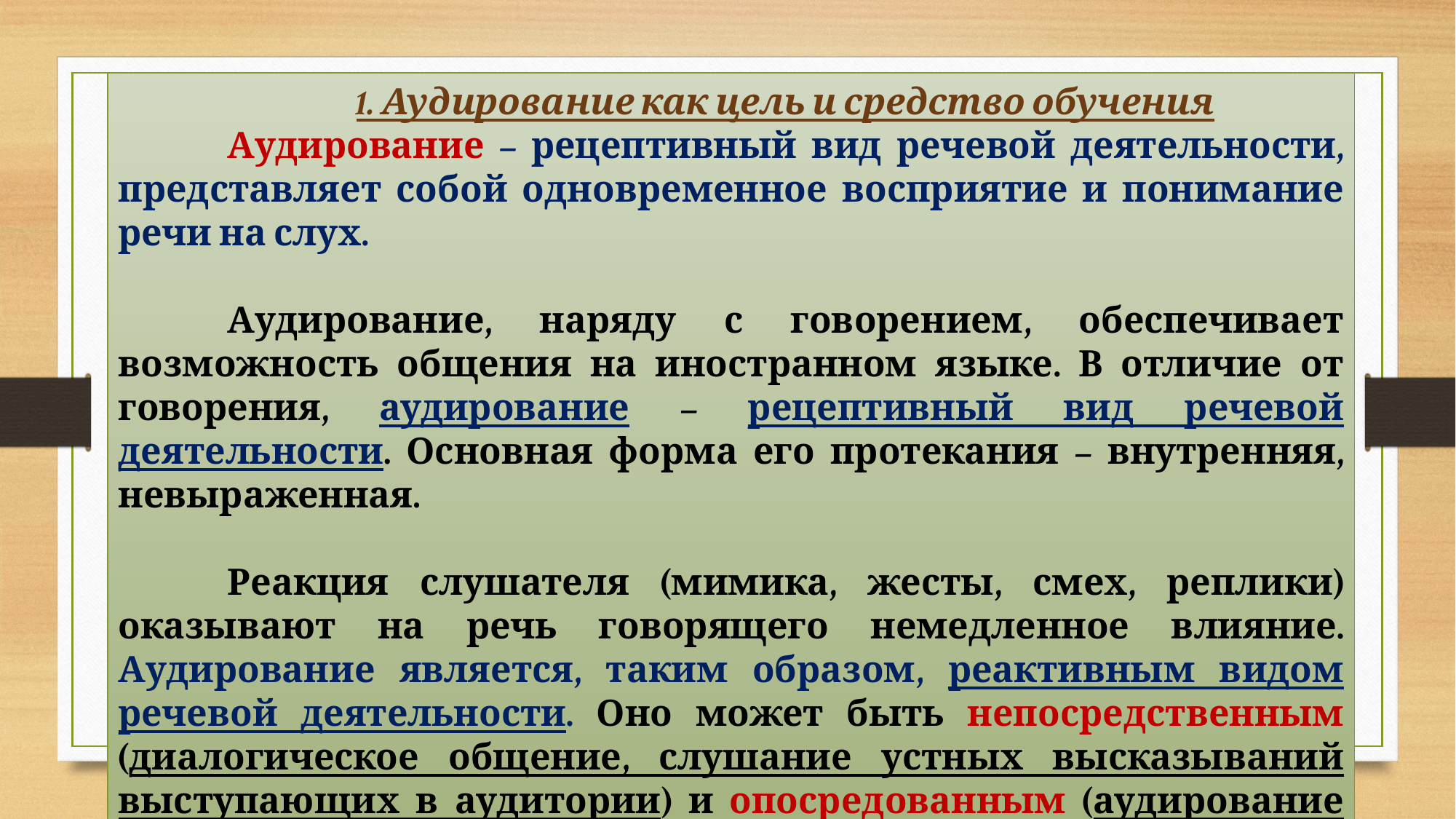

1. Аудирование как цель и средство обучения
	Аудирование – рецептивный вид речевой деятельности, представляет собой одновременное восприятие и понимание речи на слух.

	Аудирование, наряду с говорением, обеспечивает возможность общения на иностранном языке. В отличие от говорения, аудирование – рецептивный вид речевой деятельности. Основная форма его протекания – внутренняя, невыраженная.

	Реакция слушателя (мимика, жесты, смех, реплики) оказывают на речь говорящего немедленное влияние. Аудирование является, таким образом, реактивным видом речевой деятельности. Оно может быть непосредственным (диалогическое общение, слушание устных высказываний выступающих в аудитории) и опосредованным (аудирование радио– и телепередач).